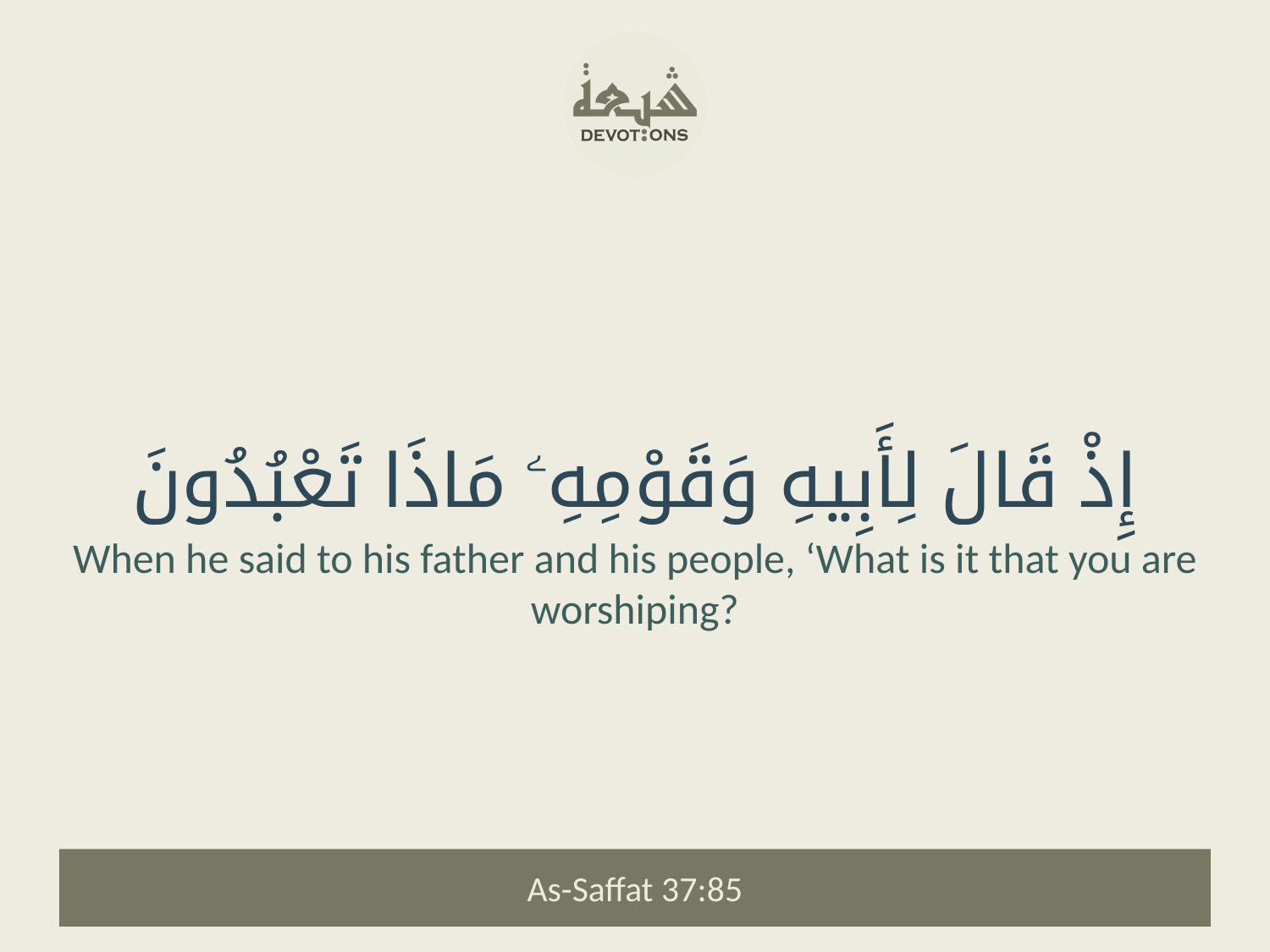

إِذْ قَالَ لِأَبِيهِ وَقَوْمِهِۦ مَاذَا تَعْبُدُونَ
When he said to his father and his people, ‘What is it that you are worshiping?
As-Saffat 37:85